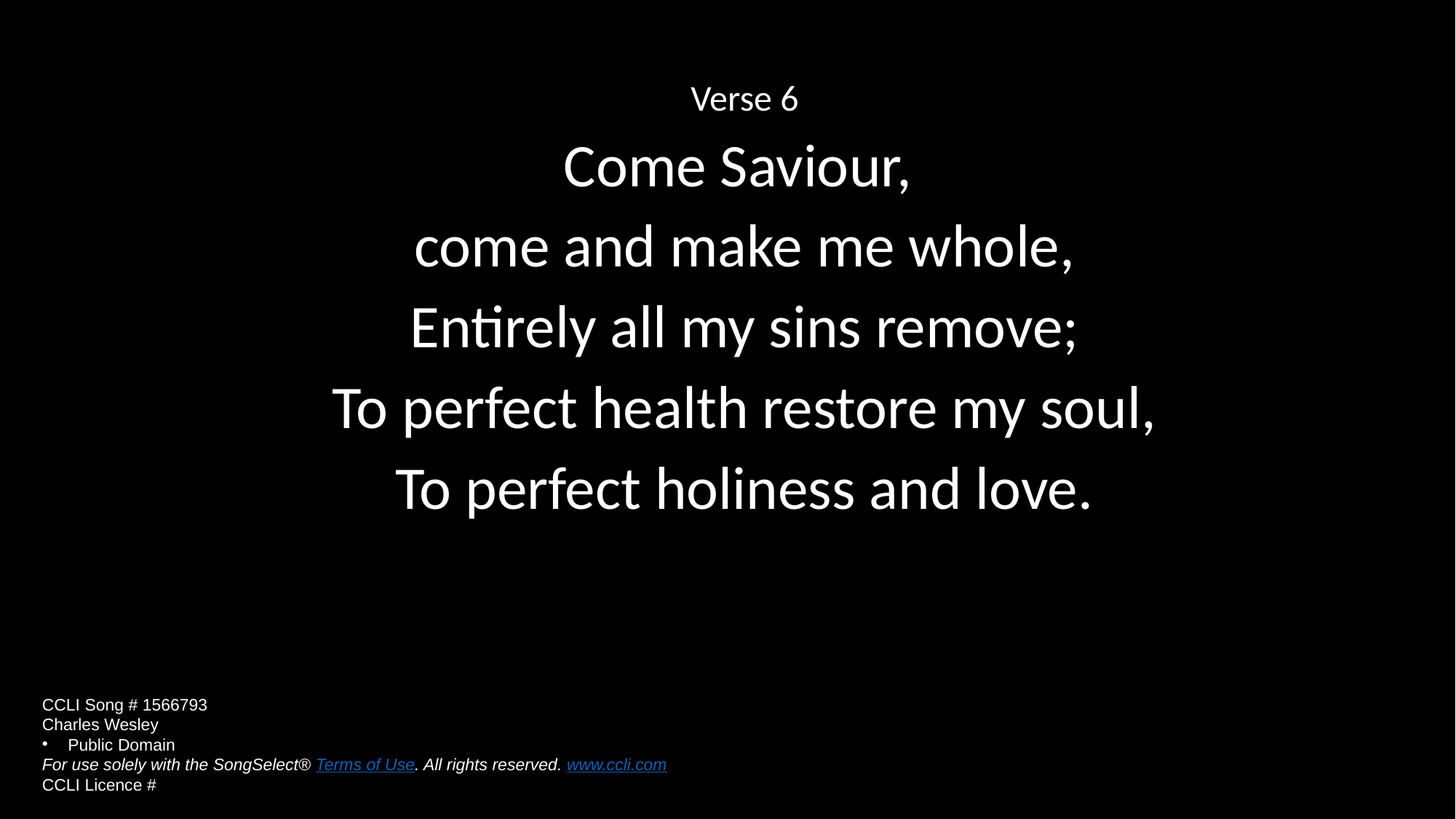

Verse 6
Come Saviour,
come and make me whole,
Entirely all my sins remove;
To perfect health restore my soul,
To perfect holiness and love.
CCLI Song # 1566793
Charles Wesley
Public Domain
For use solely with the SongSelect® Terms of Use. All rights reserved. www.ccli.com
CCLI Licence #